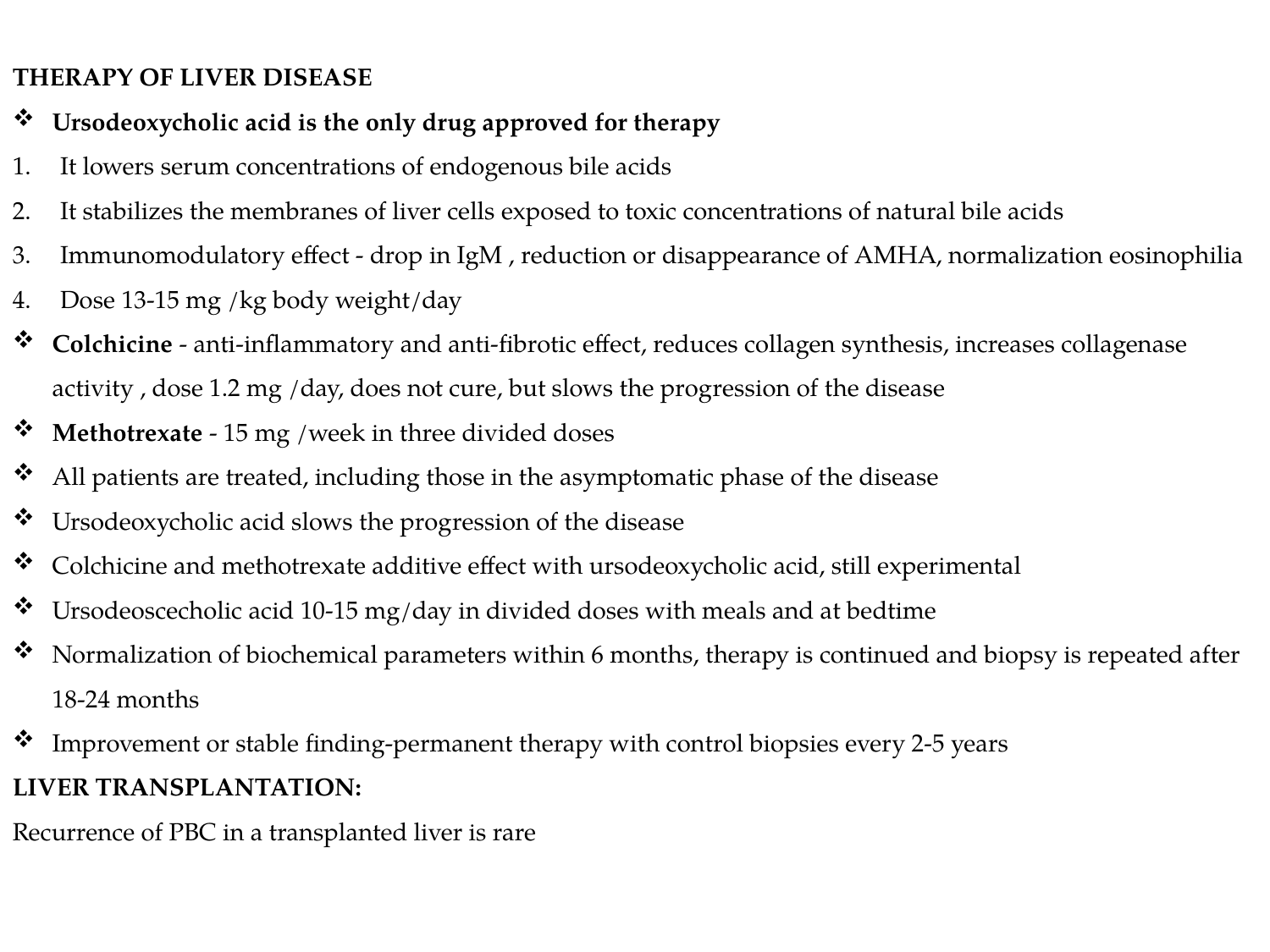

THERAPY OF LIVER DISEASE
Ursodeoxycholic acid is the only drug approved for therapy
It lowers serum concentrations of endogenous bile acids
It stabilizes the membranes of liver cells exposed to toxic concentrations of natural bile acids
Immunomodulatory effect - drop in IgM , reduction or disappearance of AMHA, normalization eosinophilia
Dose 13-15 mg /kg body weight/day
Colchicine - anti-inflammatory and anti-fibrotic effect, reduces collagen synthesis, increases collagenase activity , dose 1.2 mg /day, does not cure, but slows the progression of the disease
Methotrexate - 15 mg /week in three divided doses
All patients are treated, including those in the asymptomatic phase of the disease
Ursodeoxycholic acid slows the progression of the disease
Colchicine and methotrexate additive effect with ursodeoxycholic acid, still experimental
Ursodeoscecholic acid 10-15 mg/day in divided doses with meals and at bedtime
Normalization of biochemical parameters within 6 months, therapy is continued and biopsy is repeated after 18-24 months
Improvement or stable finding-permanent therapy with control biopsies every 2-5 years
LIVER TRANSPLANTATION:
Recurrence of PBC in a transplanted liver is rare